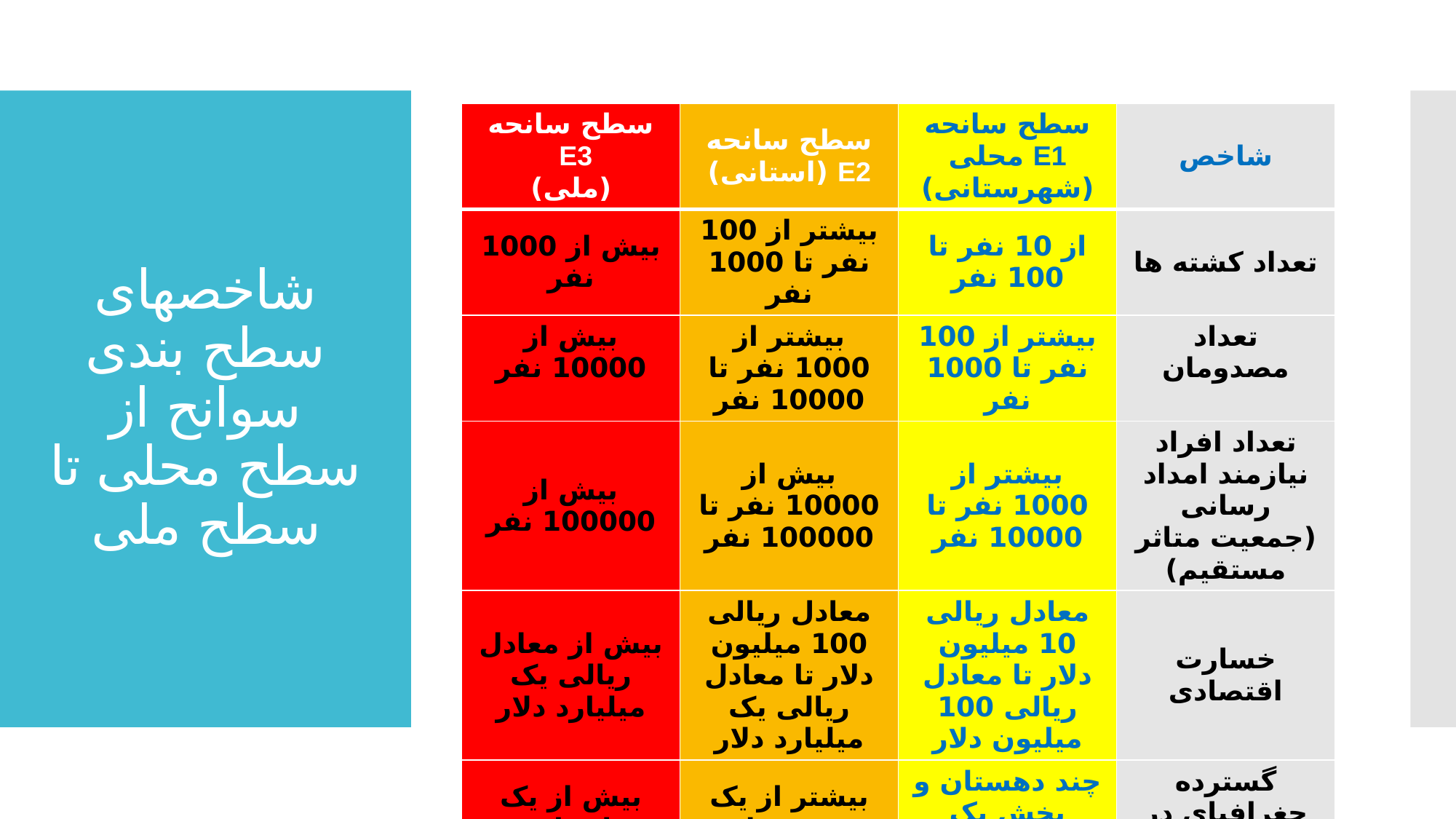

| سطح سانحه E3 (ملی) | سطح سانحه E2 (استانی) | سطح سانحه E1 محلی (شهرستانی) | شاخص |
| --- | --- | --- | --- |
| بیش از 1000 نفر | بیشتر از 100 نفر تا 1000 نفر | از 10 نفر تا 100 نفر | تعداد کشته ها |
| بیش از 10000 نفر | بیشتر از 1000 نفر تا 10000 نفر | بیشتر از 100 نفر تا 1000 نفر | تعداد مصدومان |
| بیش از 100000 نفر | بیش از 10000 نفر تا 100000 نفر | بیشتر از 1000 نفر تا 10000 نفر | تعداد افراد نیازمند امداد رسانی (جمعیت متاثر مستقیم) |
| بیش از معادل ریالی یک میلیارد دلار | معادل ریالی 100 میلیون دلار تا معادل ریالی یک میلیارد دلار | معادل ریالی 10 میلیون دلار تا معادل ریالی 100 میلیون دلار | خسارت اقتصادی |
| بیش از یک استان | بیشتر از یک شهرستان | چند دهستان و بخش یک شهرستان | گسترده جغرافیای در سطح |
# شاخصهای سطح بندی سوانح از سطح محلی تا سطح ملی